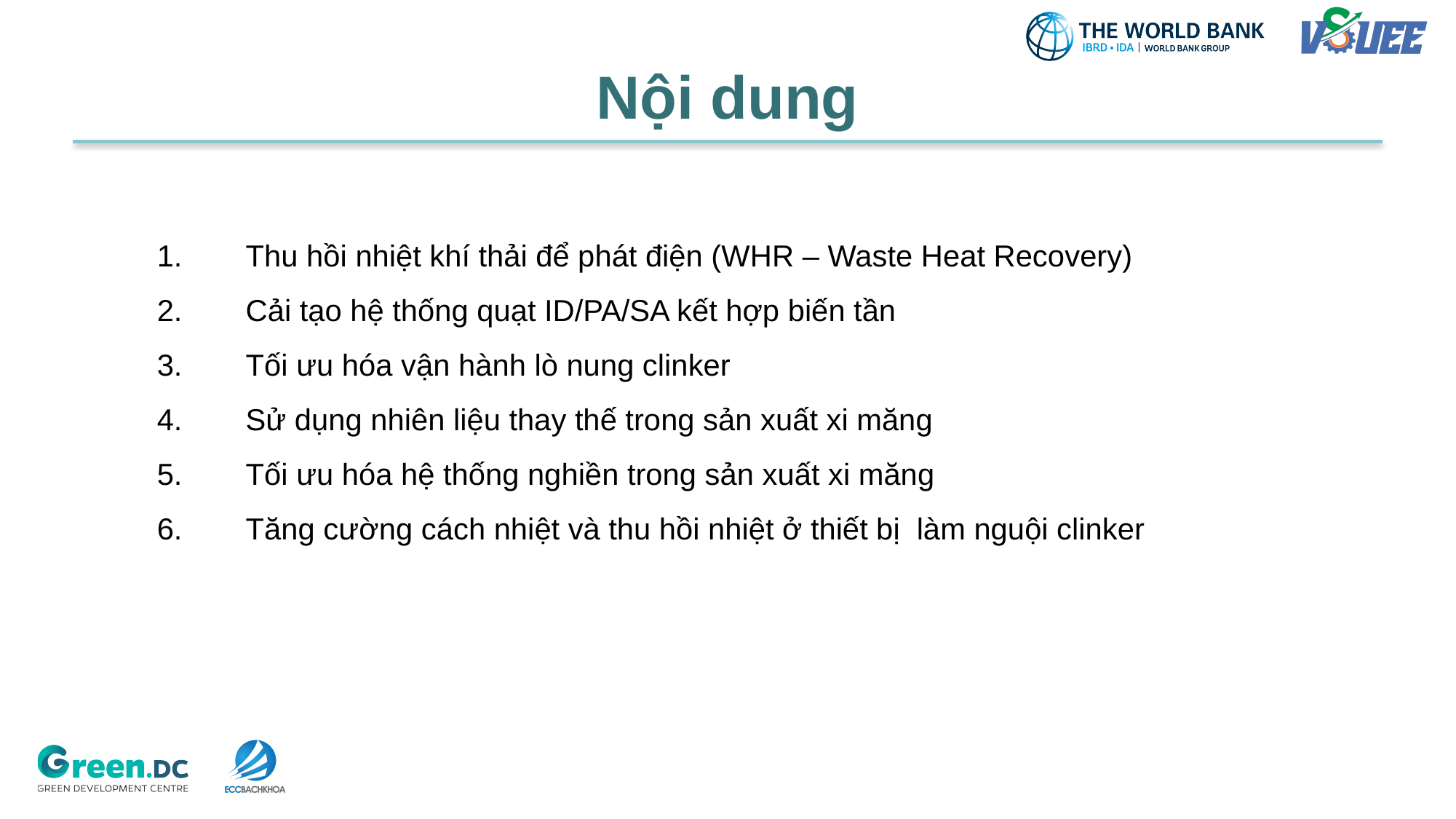

# Nội dung
Thu hồi nhiệt khí thải để phát điện (WHR – Waste Heat Recovery)
Cải tạo hệ thống quạt ID/PA/SA kết hợp biến tần
Tối ưu hóa vận hành lò nung clinker
Sử dụng nhiên liệu thay thế trong sản xuất xi măng
Tối ưu hóa hệ thống nghiền trong sản xuất xi măng
Tăng cường cách nhiệt và thu hồi nhiệt ở thiết bị  làm nguội clinker